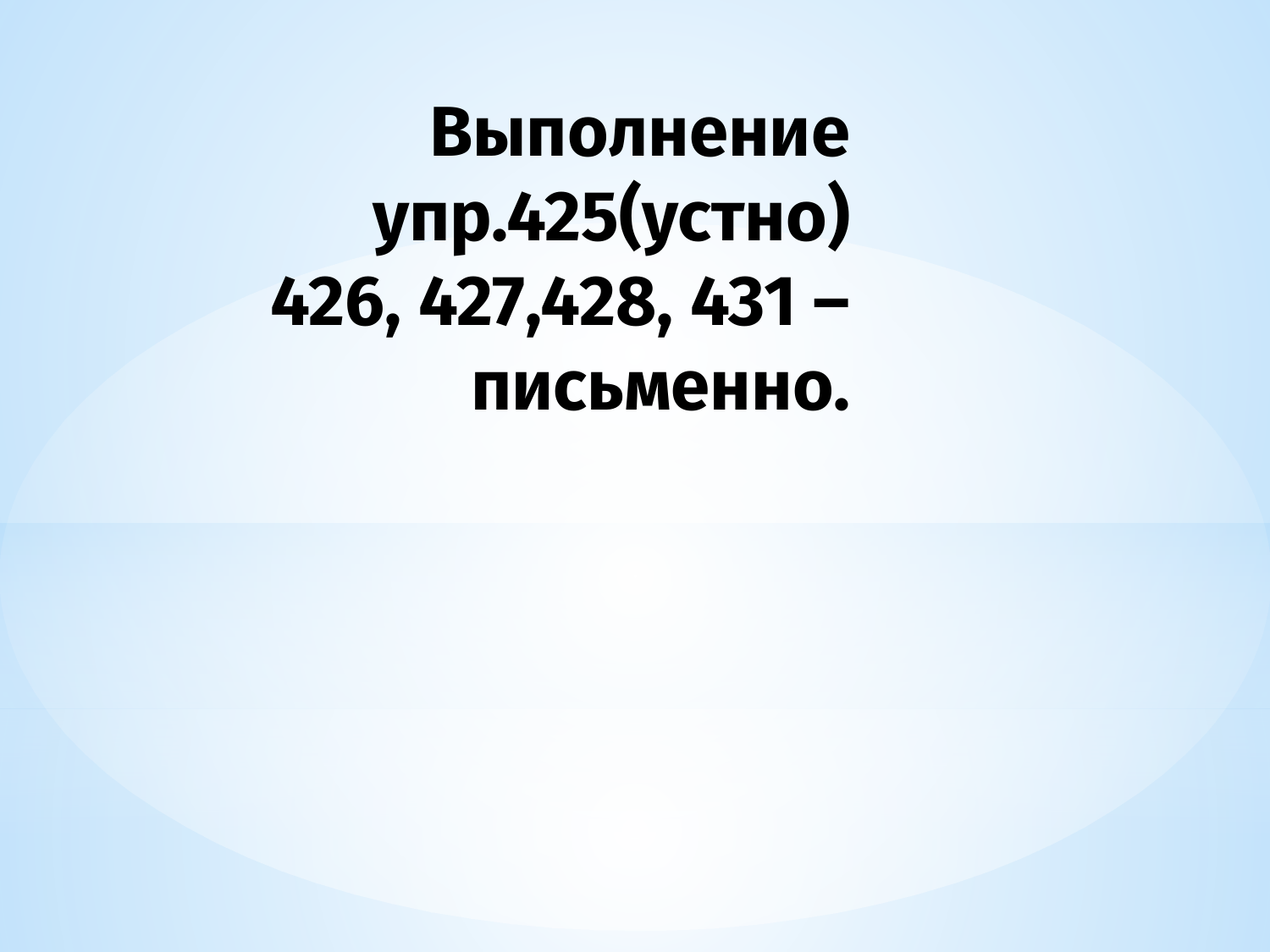

# Выполнение упр.425(устно) 426, 427,428, 431 –письменно.